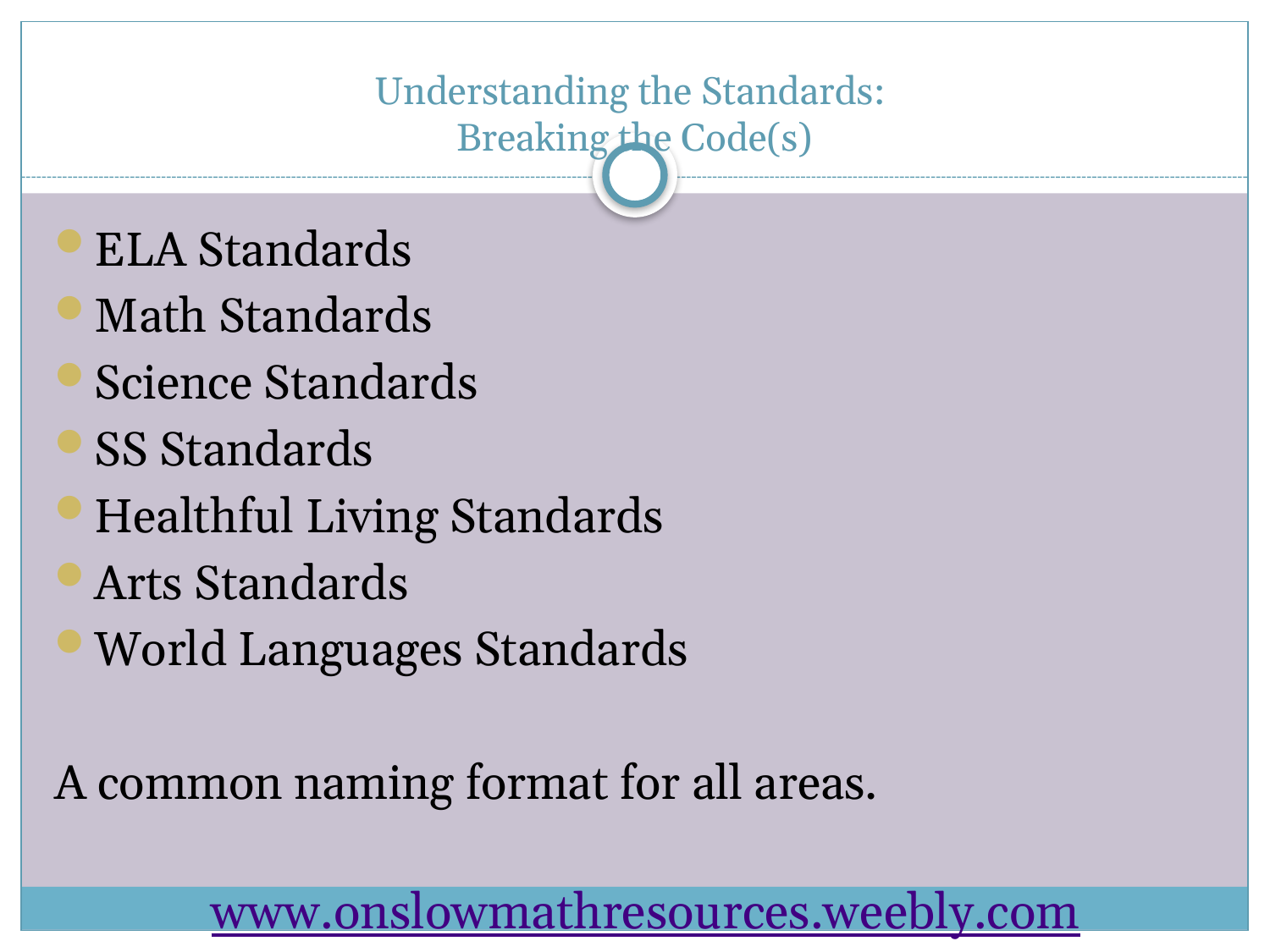

# Understanding the Standards: Breaking the Code(s)
ELA Standards
Math Standards
Science Standards
SS Standards
Healthful Living Standards
Arts Standards
World Languages Standards

A common naming format for all areas.

www.onslowmathresources.weebly.com